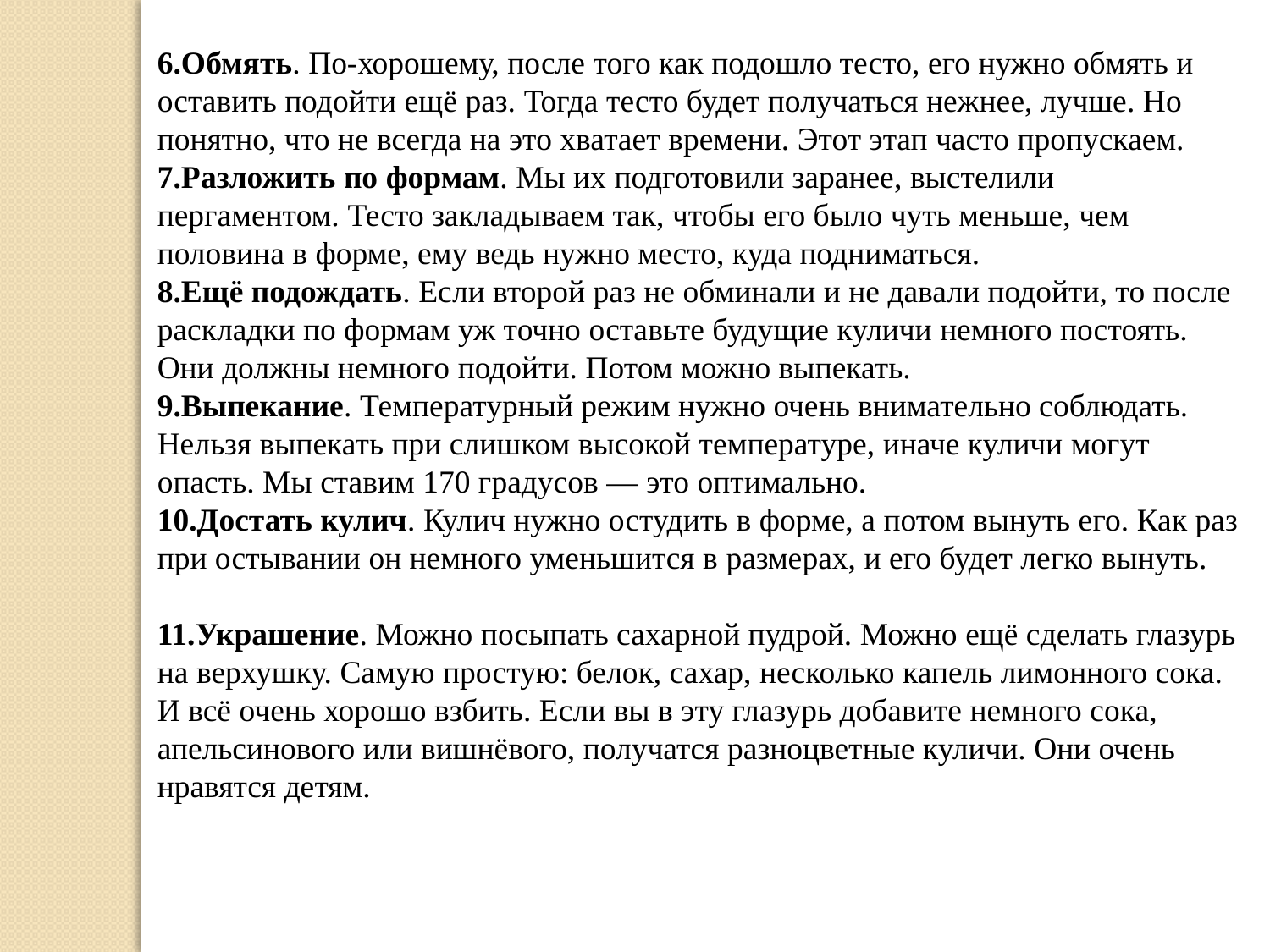

6.Обмять. По-хорошему, после того как подошло тесто, его нужно обмять и оставить подойти ещё раз. Тогда тесто будет получаться нежнее, лучше. Но понятно, что не всегда на это хватает времени. Этот этап часто пропускаем.
7.Разложить по формам. Мы их подготовили заранее, выстелили пергаментом. Тесто закладываем так, чтобы его было чуть меньше, чем половина в форме, ему ведь нужно место, куда подниматься.
8.Ещё подождать. Если второй раз не обминали и не давали подойти, то после раскладки по формам уж точно оставьте будущие куличи немного постоять. Они должны немного подойти. Потом можно выпекать.
9.Выпекание. Температурный режим нужно очень внимательно соблюдать. Нельзя выпекать при слишком высокой температуре, иначе куличи могут опасть. Мы ставим 170 градусов — это оптимально.
10.Достать кулич. Кулич нужно остудить в форме, а потом вынуть его. Как раз при остывании он немного уменьшится в размерах, и его будет легко вынуть.

11.Украшение. Можно посыпать сахарной пудрой. Можно ещё сделать глазурь на верхушку. Самую простую: белок, сахар, несколько капель лимонного сока. И всё очень хорошо взбить. Если вы в эту глазурь добавите немного сока, апельсинового или вишнёвого, получатся разноцветные куличи. Они очень нравятся детям.